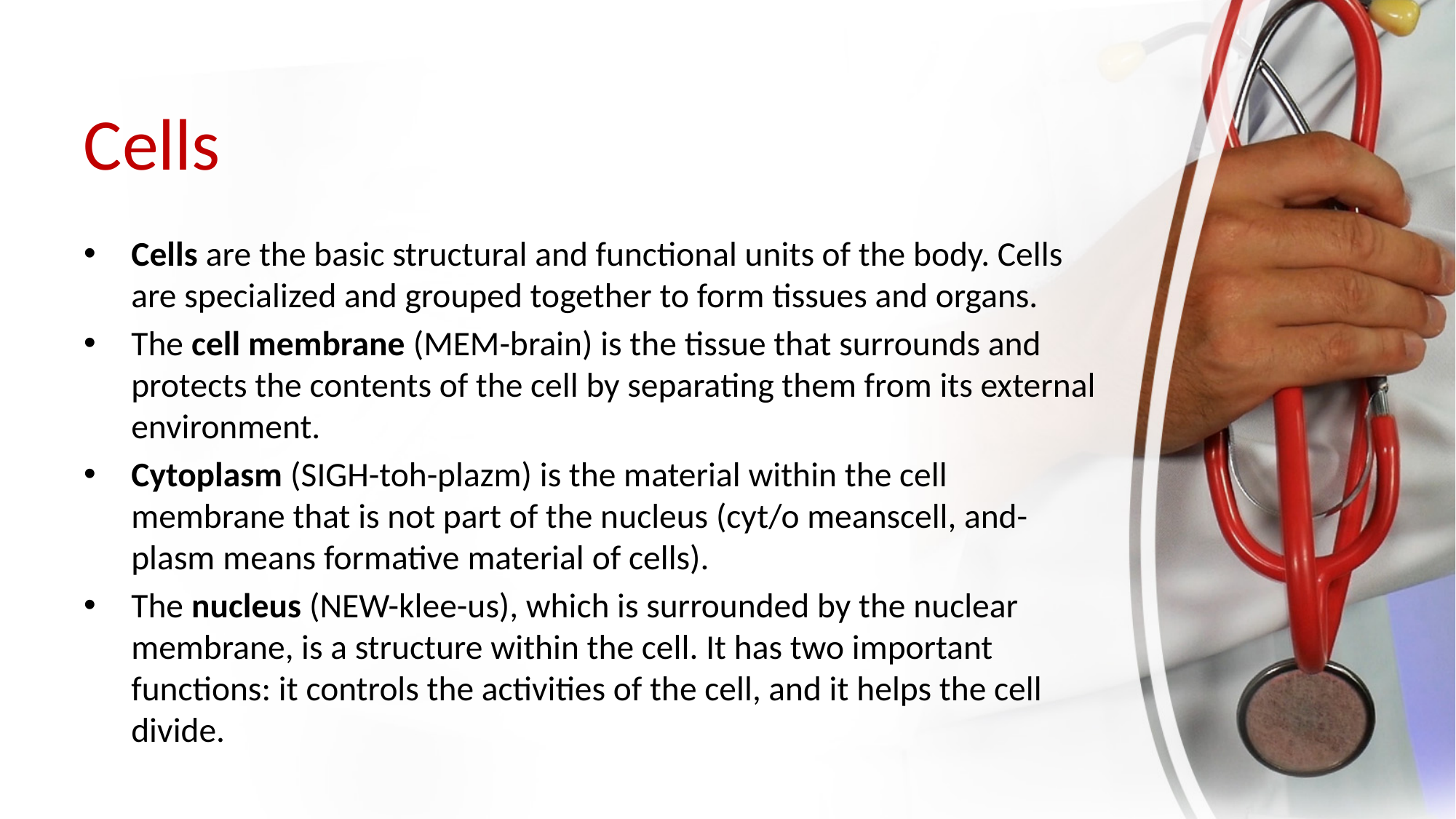

# Cells
Cells are the basic structural and functional units of the body. Cells are specialized and grouped together to form tissues and organs.
The cell membrane (MEM-brain) is the tissue that surrounds and protects the contents of the cell by separating them from its external environment.
Cytoplasm (SIGH-toh-plazm) is the material within the cell membrane that is not part of the nucleus (cyt/o meanscell, and-plasm means formative material of cells).
The nucleus (NEW-klee-us), which is surrounded by the nuclear membrane, is a structure within the cell. It has two important functions: it controls the activities of the cell, and it helps the cell divide.